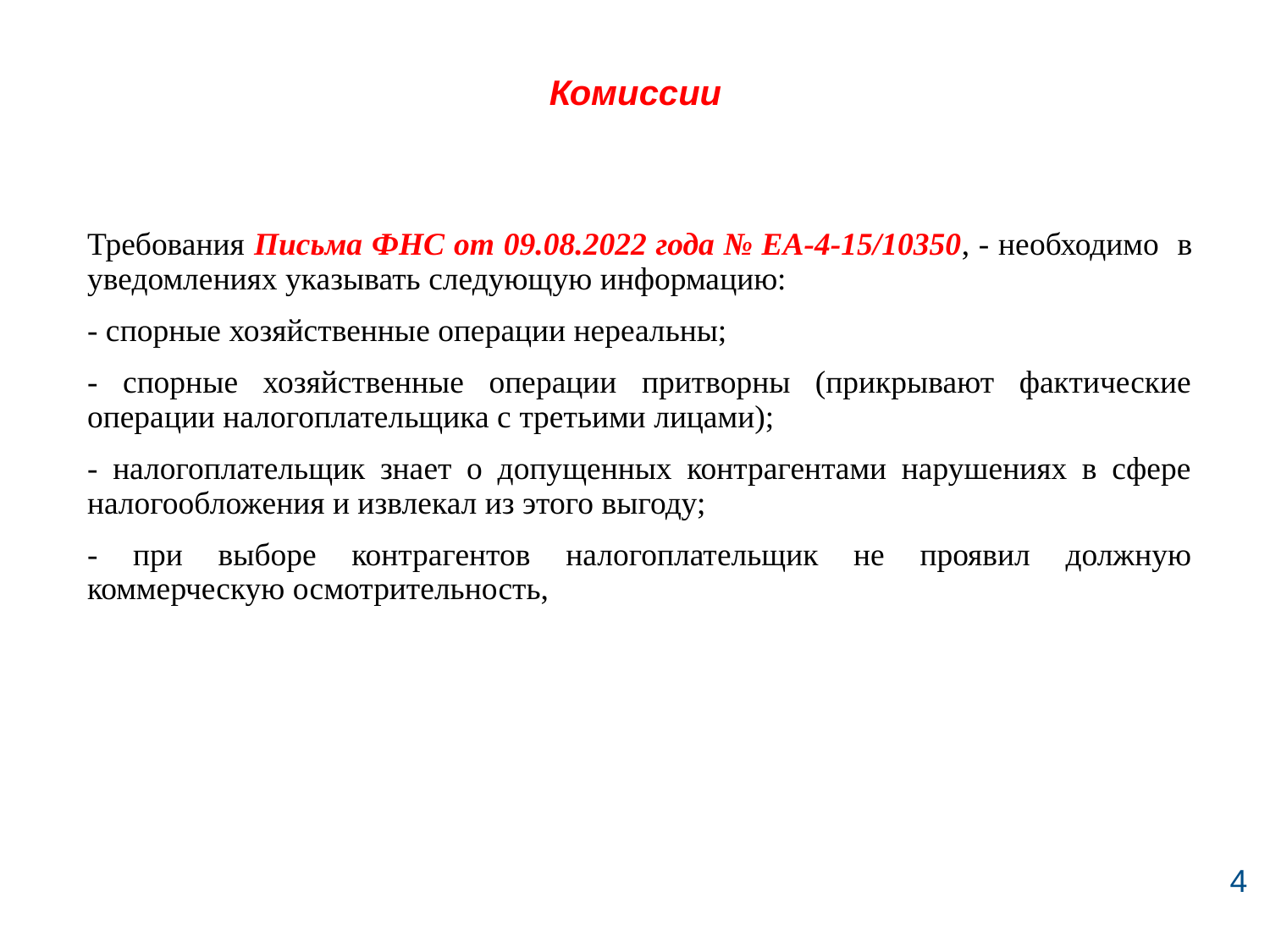

# Комиссии

Требования Письма ФНС от 09.08.2022 года № ЕА-4-15/10350, - необходимо  в уведомлениях указывать следующую информацию:
- спорные хозяйственные операции нереальны;
- спорные хозяйственные операции притворны (прикрывают фактические операции налогоплательщика с третьими лицами);
- налогоплательщик знает о допущенных контрагентами нарушениях в сфере налогообложения и извлекал из этого выгоду;
- при выборе контрагентов налогоплательщик не проявил должную коммерческую осмотрительность,